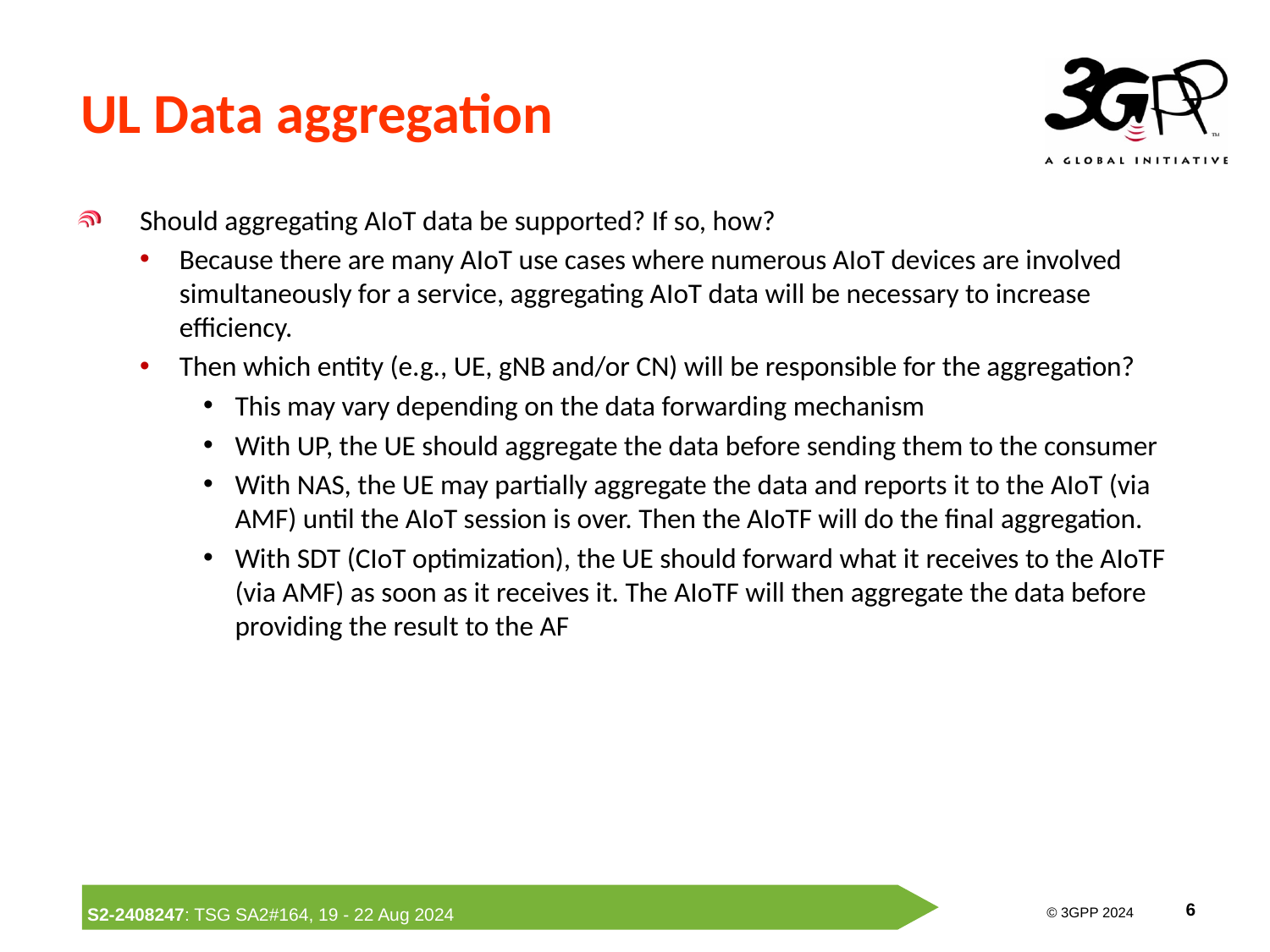

# UL Data aggregation
Should aggregating AIoT data be supported? If so, how?
Because there are many AIoT use cases where numerous AIoT devices are involved simultaneously for a service, aggregating AIoT data will be necessary to increase efficiency.
Then which entity (e.g., UE, gNB and/or CN) will be responsible for the aggregation?
This may vary depending on the data forwarding mechanism
With UP, the UE should aggregate the data before sending them to the consumer
With NAS, the UE may partially aggregate the data and reports it to the AIoT (via AMF) until the AIoT session is over. Then the AIoTF will do the final aggregation.
With SDT (CIoT optimization), the UE should forward what it receives to the AIoTF (via AMF) as soon as it receives it. The AIoTF will then aggregate the data before providing the result to the AF